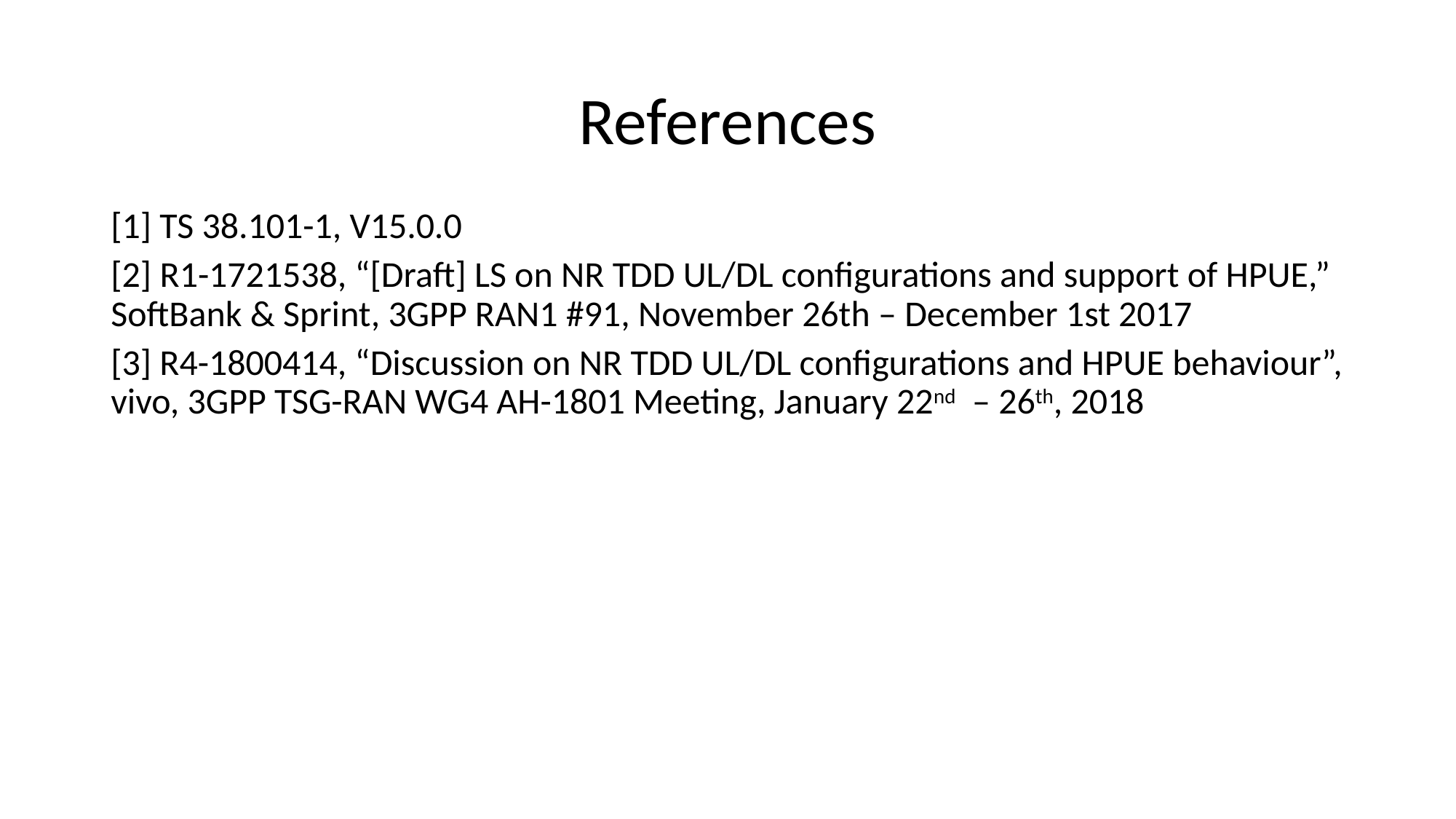

# References
[1] TS 38.101-1, V15.0.0
[2] R1-1721538, “[Draft] LS on NR TDD UL/DL configurations and support of HPUE,” SoftBank & Sprint, 3GPP RAN1 #91, November 26th – December 1st 2017
[3] R4-1800414, “Discussion on NR TDD UL/DL configurations and HPUE behaviour”, vivo, 3GPP TSG-RAN WG4 AH-1801 Meeting, January 22nd  – 26th, 2018